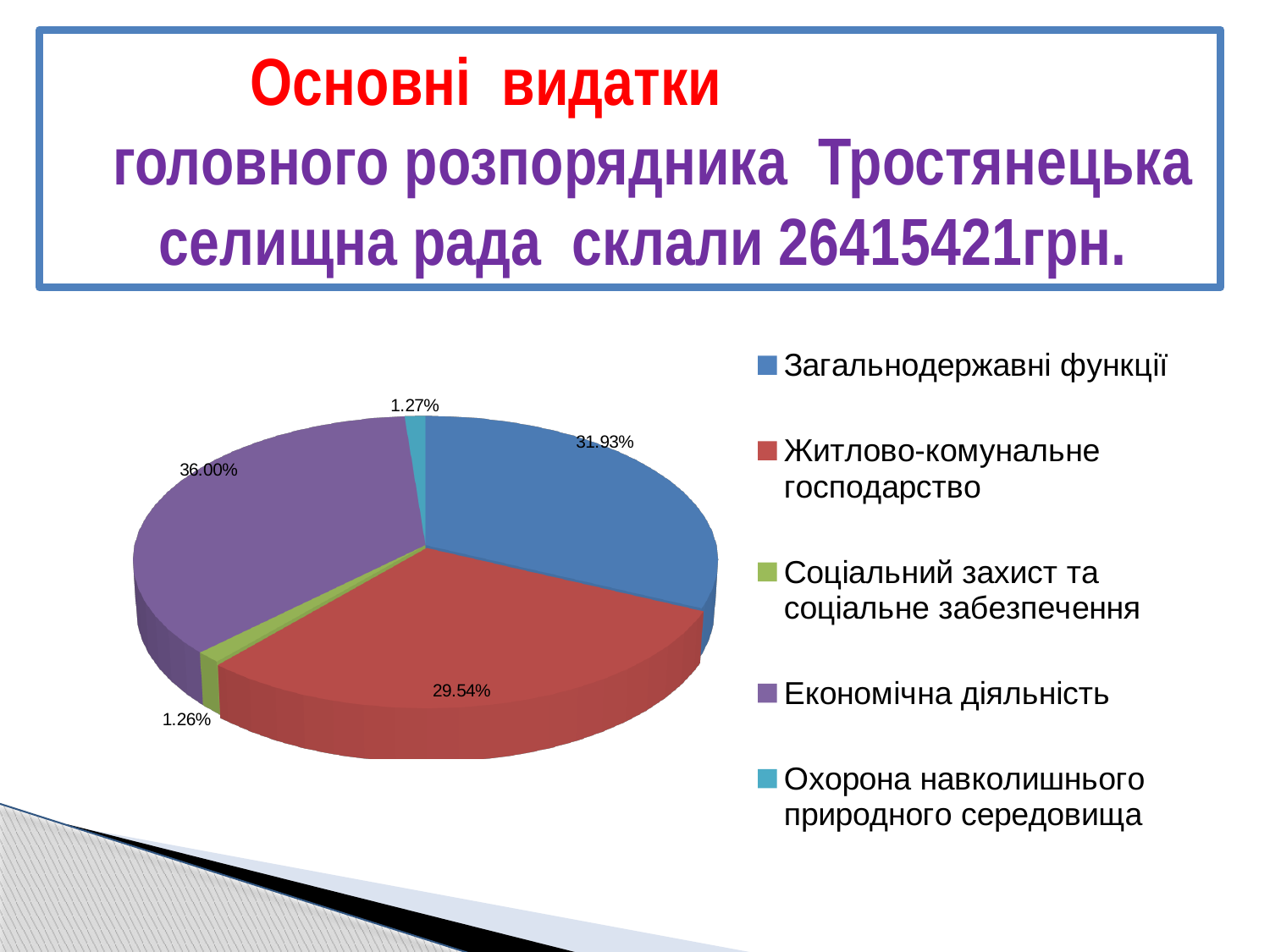

# Основні  видатки                                    головного розпорядника  Тростянецька        селищна рада  склали 26415421грн.

[unsupported chart]